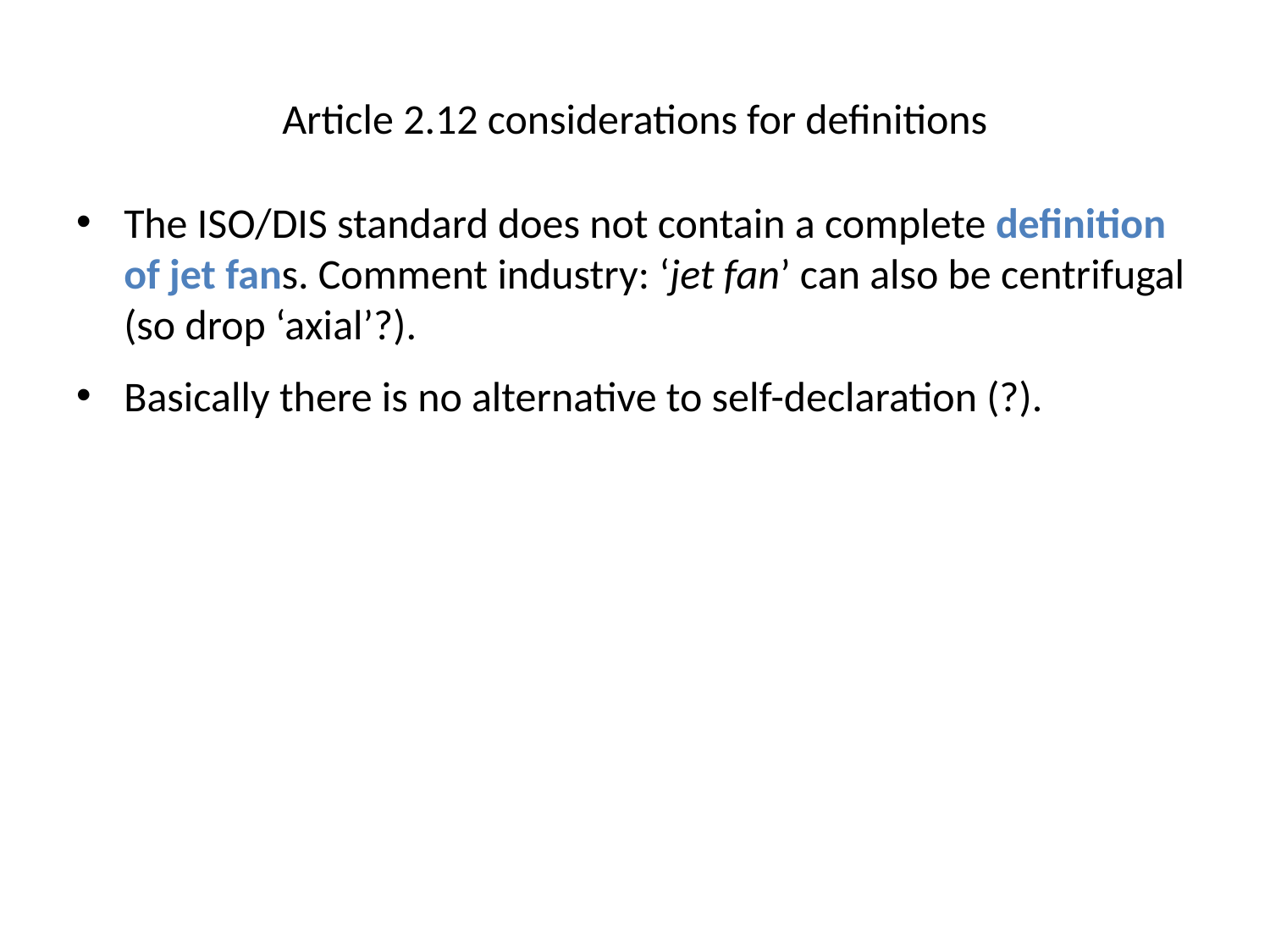

# Article 2.12 considerations for definitions
The ISO/DIS standard does not contain a complete definition of jet fans. Comment industry: ‘jet fan’ can also be centrifugal (so drop ‘axial’?).
Basically there is no alternative to self-declaration (?).